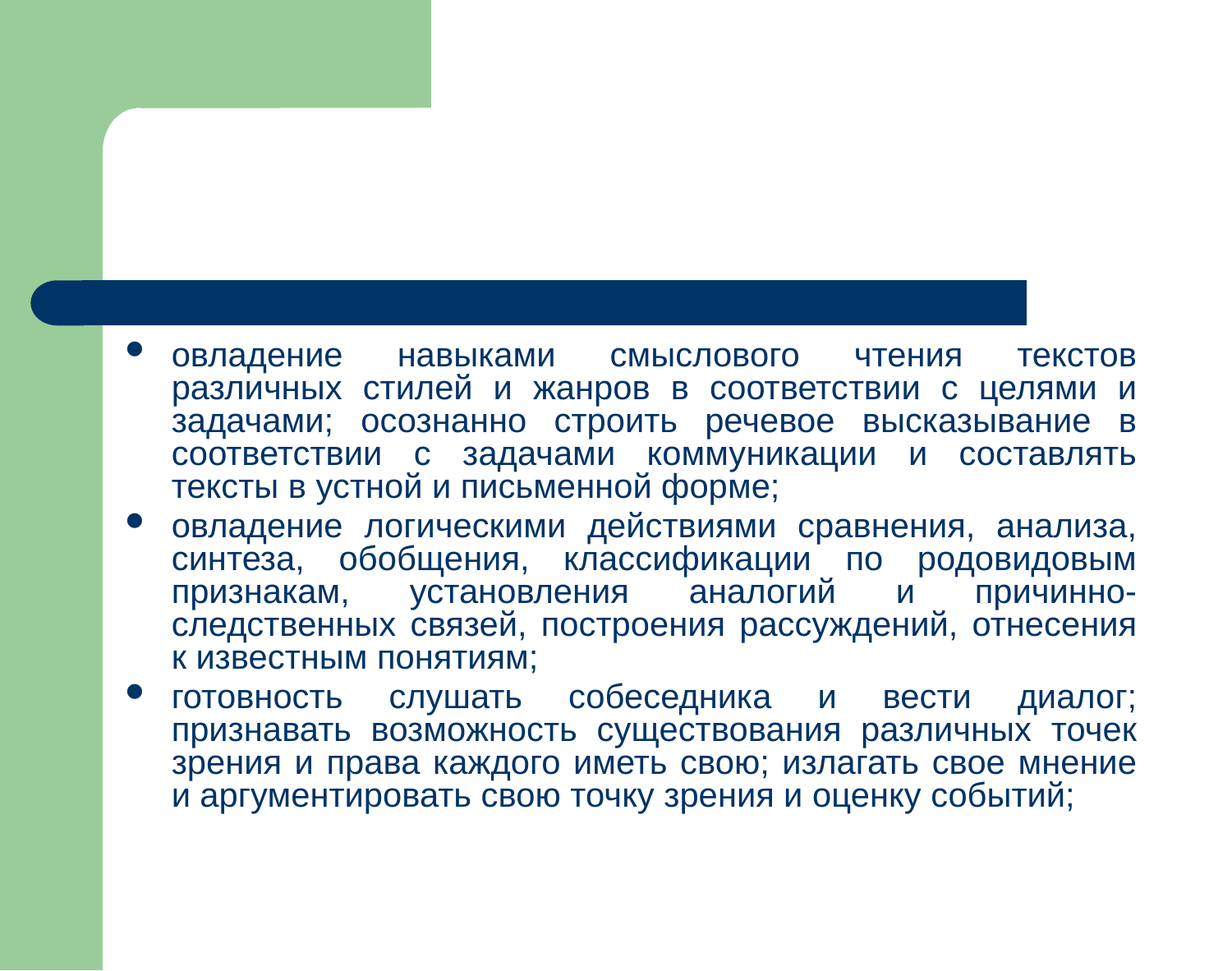

овладение навыками смыслового чтения текстов различных стилей и жанров в соответствии с целями и задачами; осознанно строить речевое высказывание в соответствии с задачами коммуникации и составлять тексты в устной и письменной форме;
овладение логическими действиями сравнения, анализа, синтеза, обобщения, классификации по родовидовым признакам, установления аналогий и причинно-следственных связей, построения рассуждений, отнесения к известным понятиям;
готовность слушать собеседника и вести диалог; признавать возможность существования различных точек зрения и права каждого иметь свою; излагать свое мнение и аргументировать свою точку зрения и оценку событий;